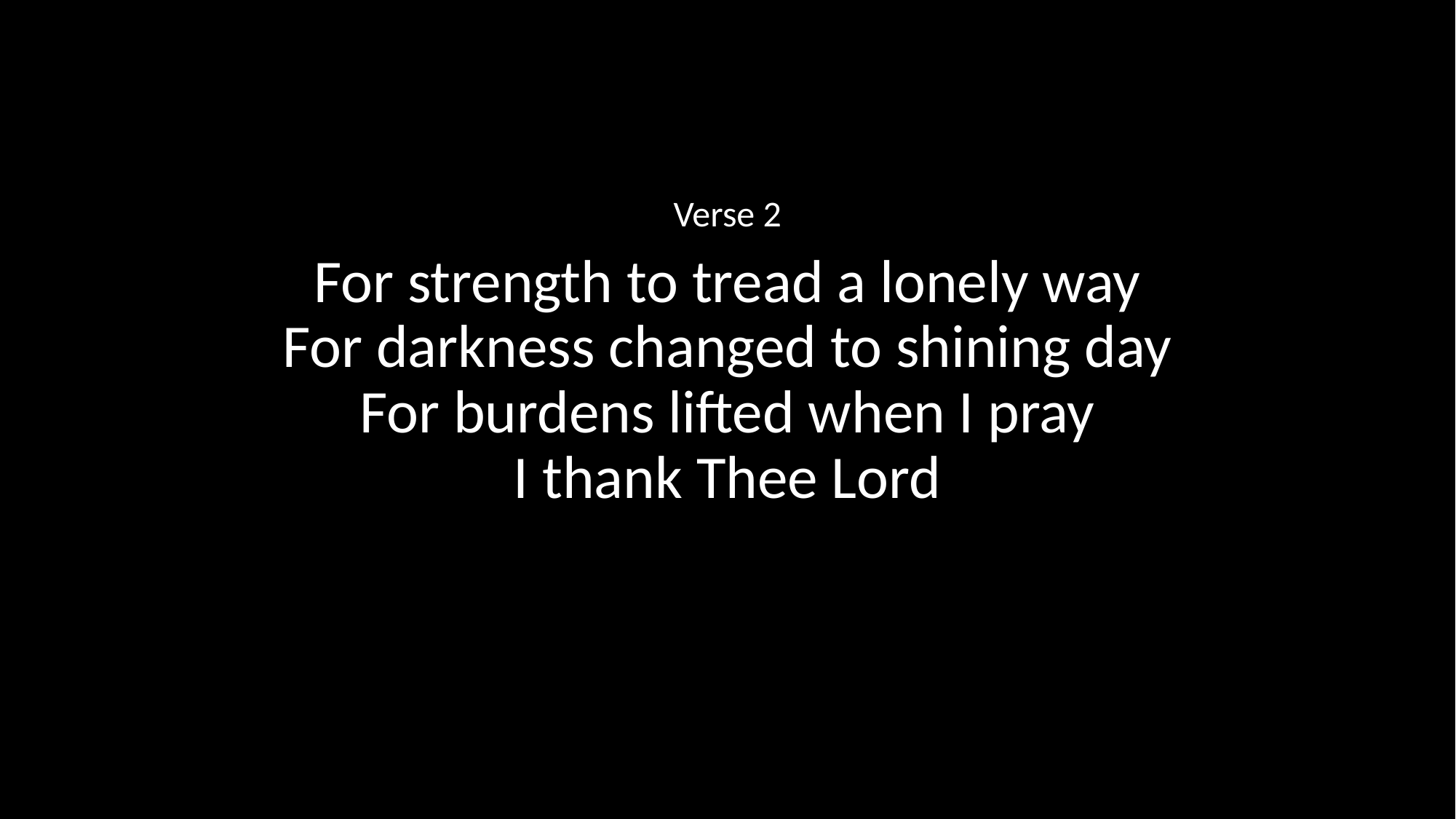

Verse 2
For strength to tread a lonely way
For darkness changed to shining day
For burdens lifted when I pray
I thank Thee Lord